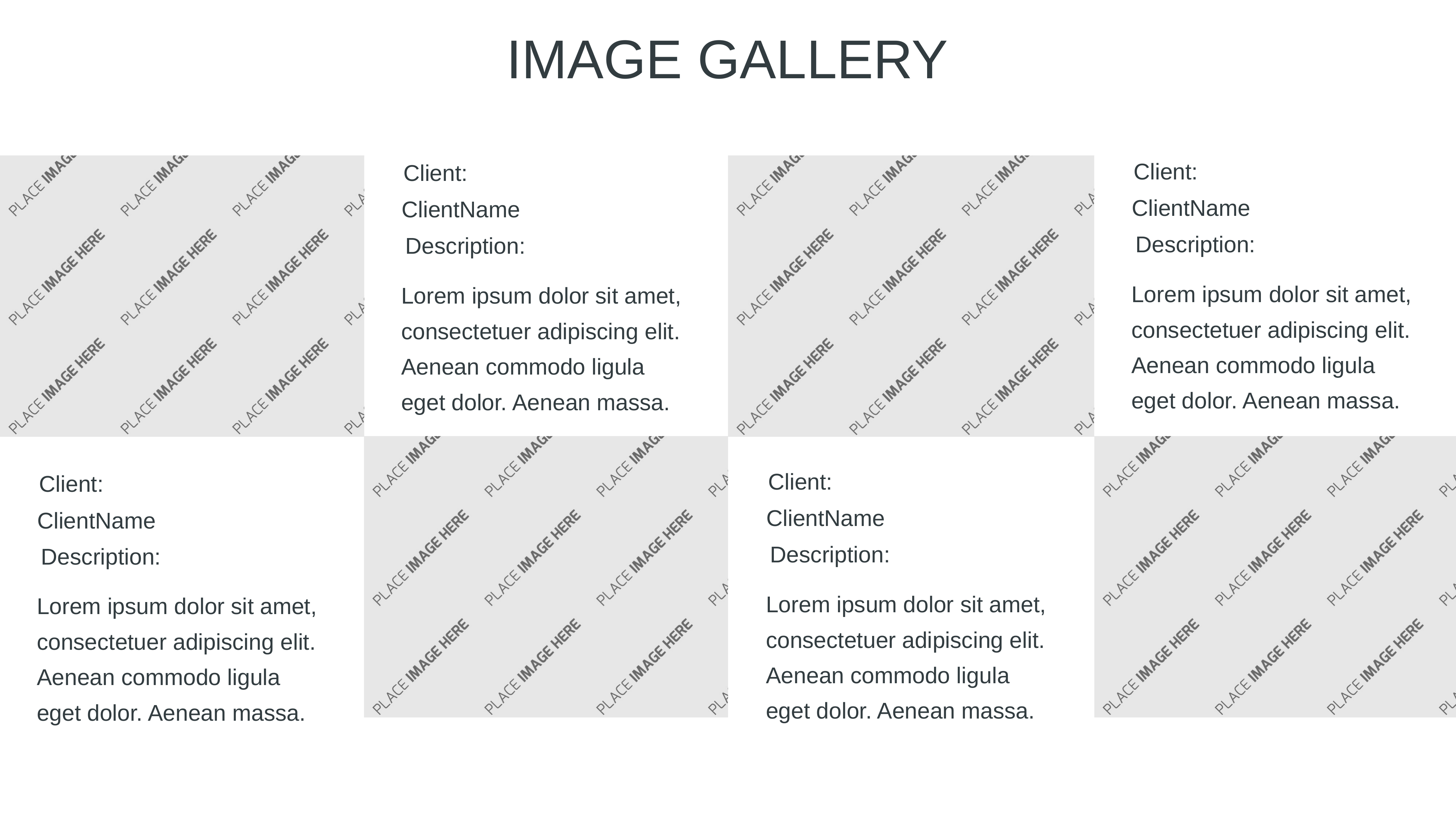

image gallery

Client:
Client:
ClientName
ClientName
Description:
Description:
Lorem ipsum dolor sit amet, consectetuer adipiscing elit. Aenean commodo ligula eget dolor. Aenean massa.
Lorem ipsum dolor sit amet, consectetuer adipiscing elit. Aenean commodo ligula eget dolor. Aenean massa.

Client:
Client:
ClientName
ClientName
Description:
Description:
Lorem ipsum dolor sit amet, consectetuer adipiscing elit. Aenean commodo ligula eget dolor. Aenean massa.
Lorem ipsum dolor sit amet, consectetuer adipiscing elit. Aenean commodo ligula eget dolor. Aenean massa.